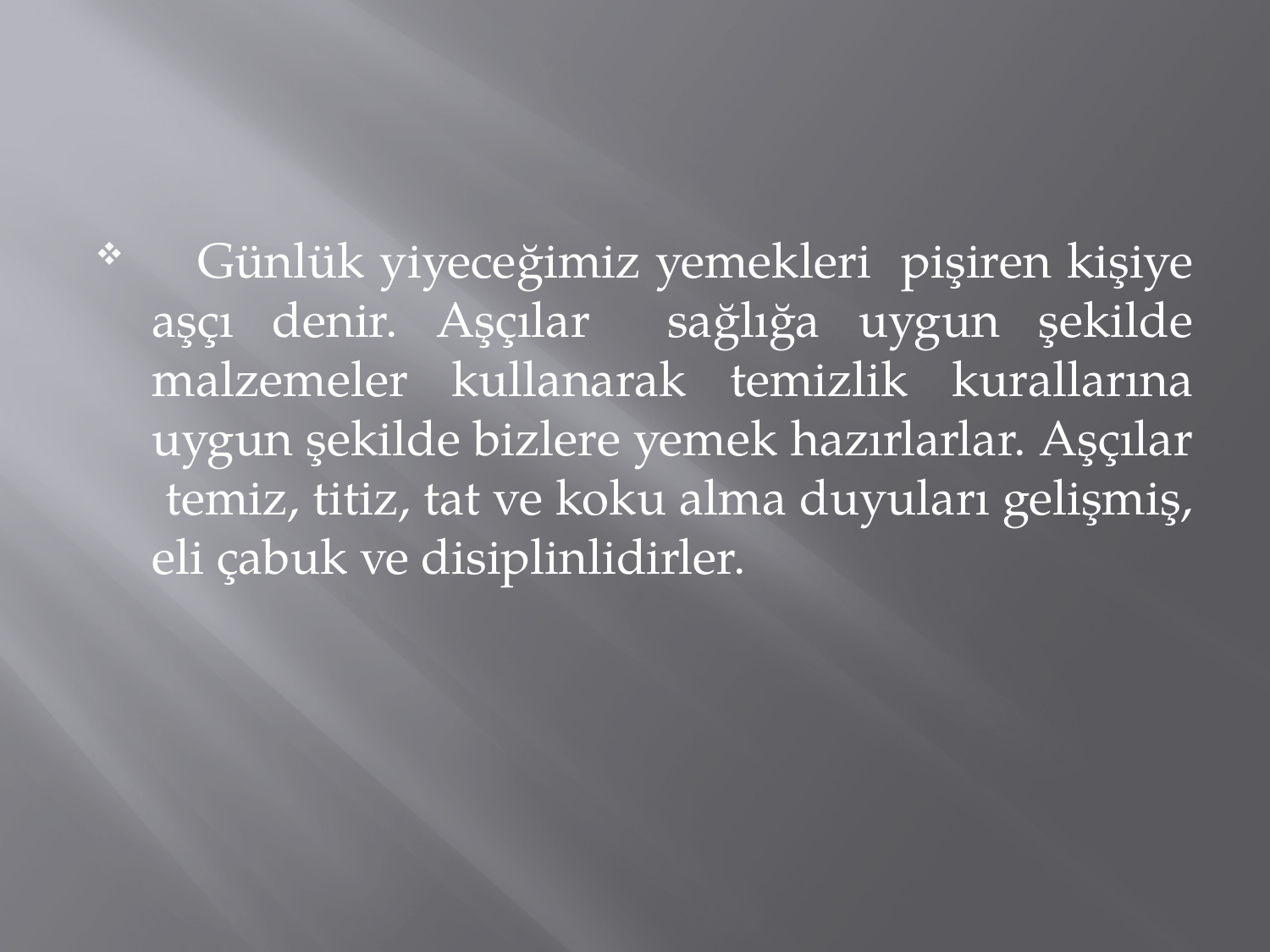

Günlük yiyeceğimiz yemekleri  pişiren kişiye aşçı denir. Aşçılar  sağlığa uygun şekilde malzemeler kullanarak temizlik kurallarına uygun şekilde bizlere yemek hazırlarlar. Aşçılar  temiz, titiz, tat ve koku alma duyuları gelişmiş, eli çabuk ve disiplinlidirler.